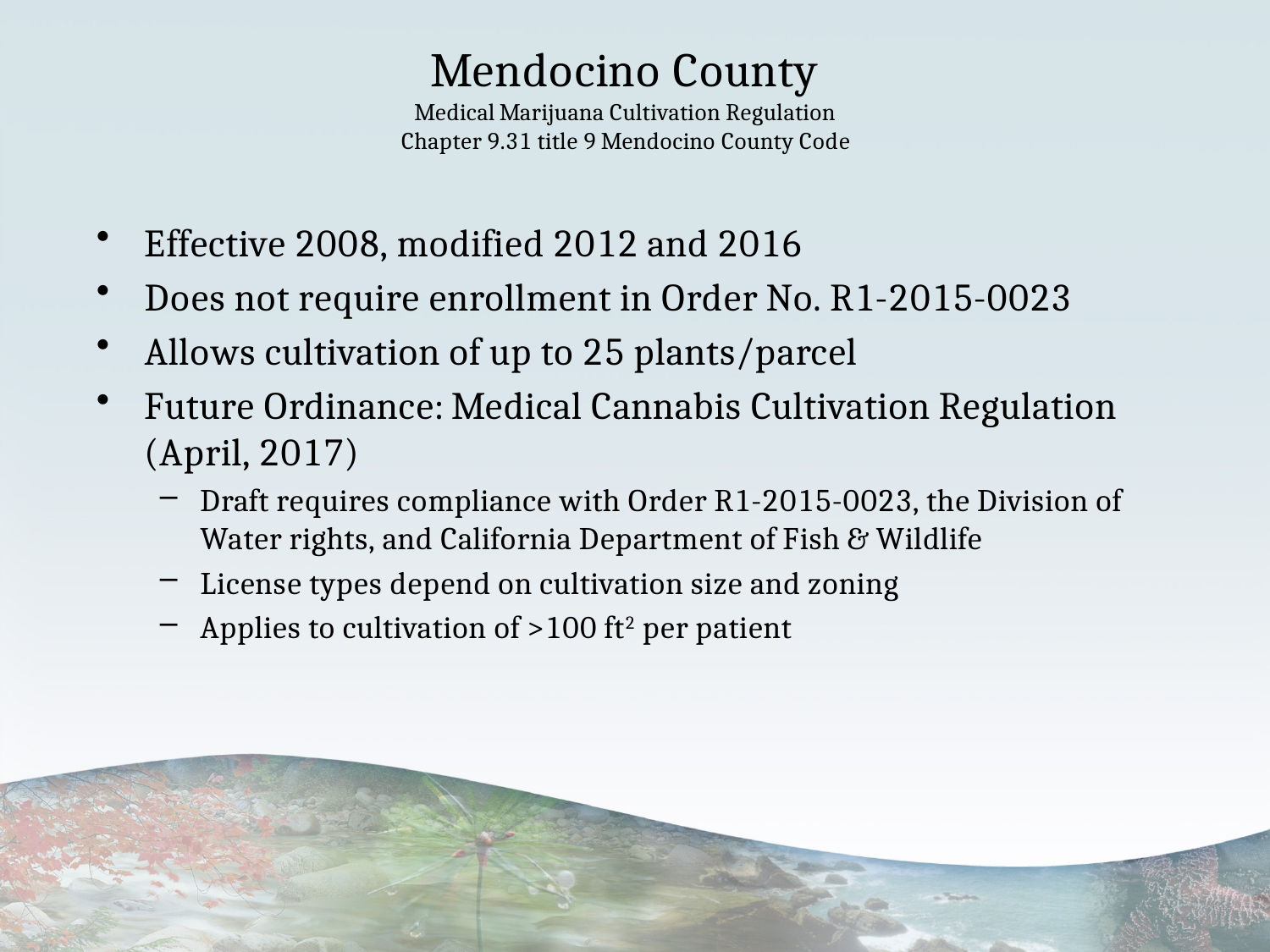

# Mendocino County Medical Marijuana Cultivation Regulation Chapter 9.31 title 9 Mendocino County Code
Effective 2008, modified 2012 and 2016
Does not require enrollment in Order No. R1-2015-0023
Allows cultivation of up to 25 plants/parcel
Future Ordinance: Medical Cannabis Cultivation Regulation (April, 2017)
Draft requires compliance with Order R1-2015-0023, the Division of Water rights, and California Department of Fish & Wildlife
License types depend on cultivation size and zoning
Applies to cultivation of >100 ft2 per patient